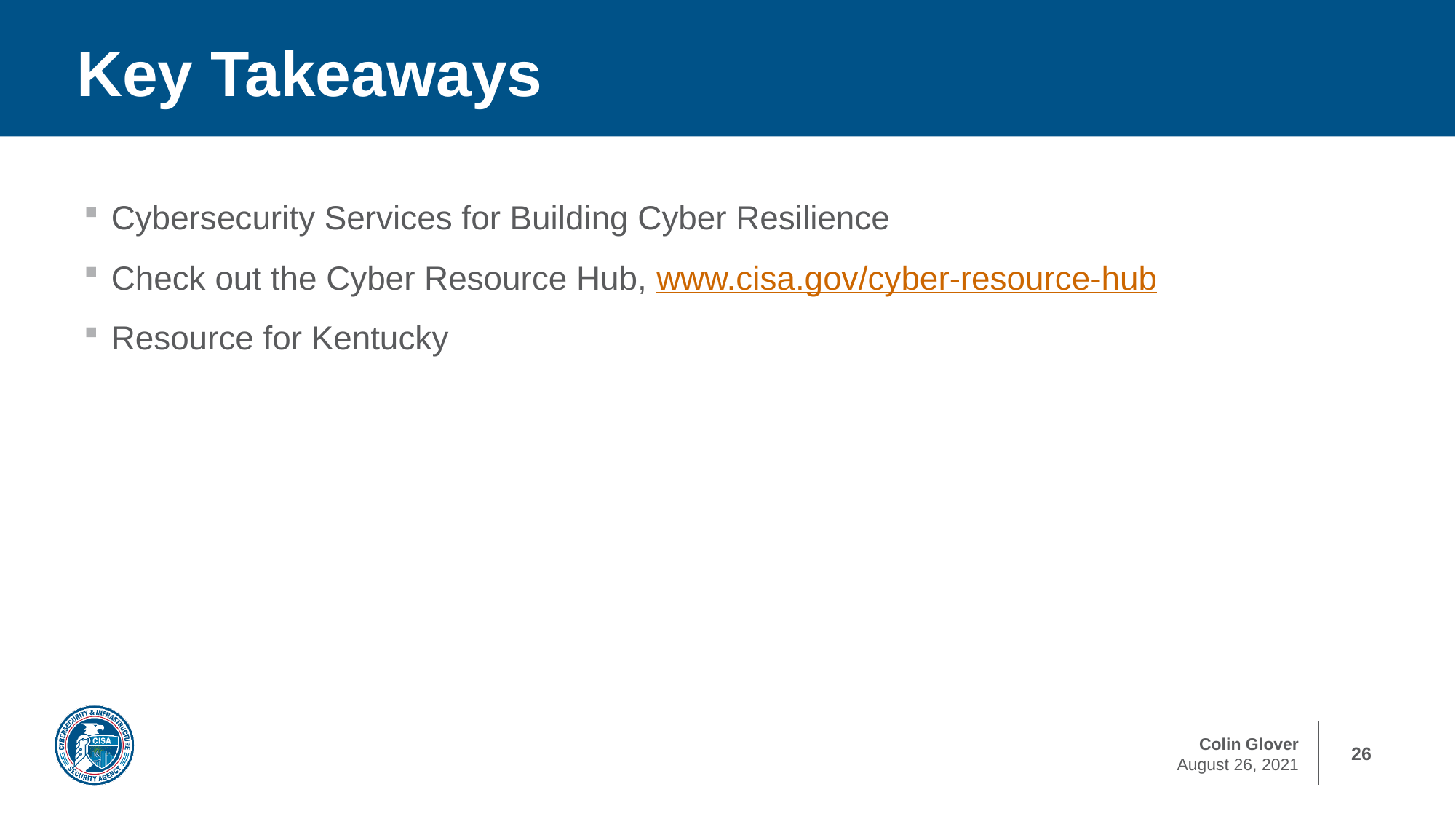

# Key Takeaways
Cybersecurity Services for Building Cyber Resilience
Check out the Cyber Resource Hub, www.cisa.gov/cyber-resource-hub
Resource for Kentucky

26